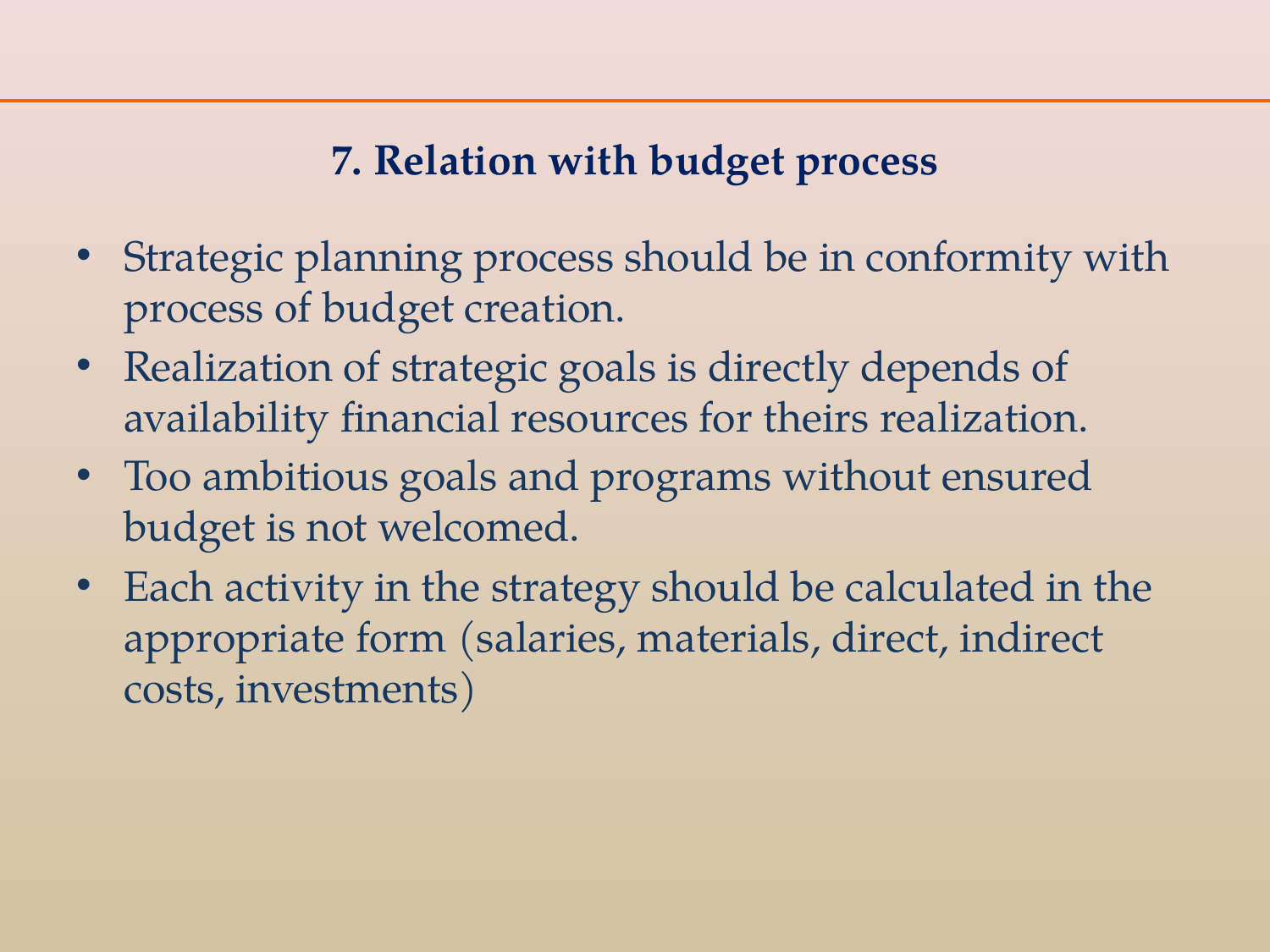

# 7. Relation with budget process
Strategic planning process should be in conformity with process of budget creation.
Realization of strategic goals is directly depends of availability financial resources for theirs realization.
Too ambitious goals and programs without ensured budget is not welcomed.
Each activity in the strategy should be calculated in the appropriate form (salaries, materials, direct, indirect costs, investments)